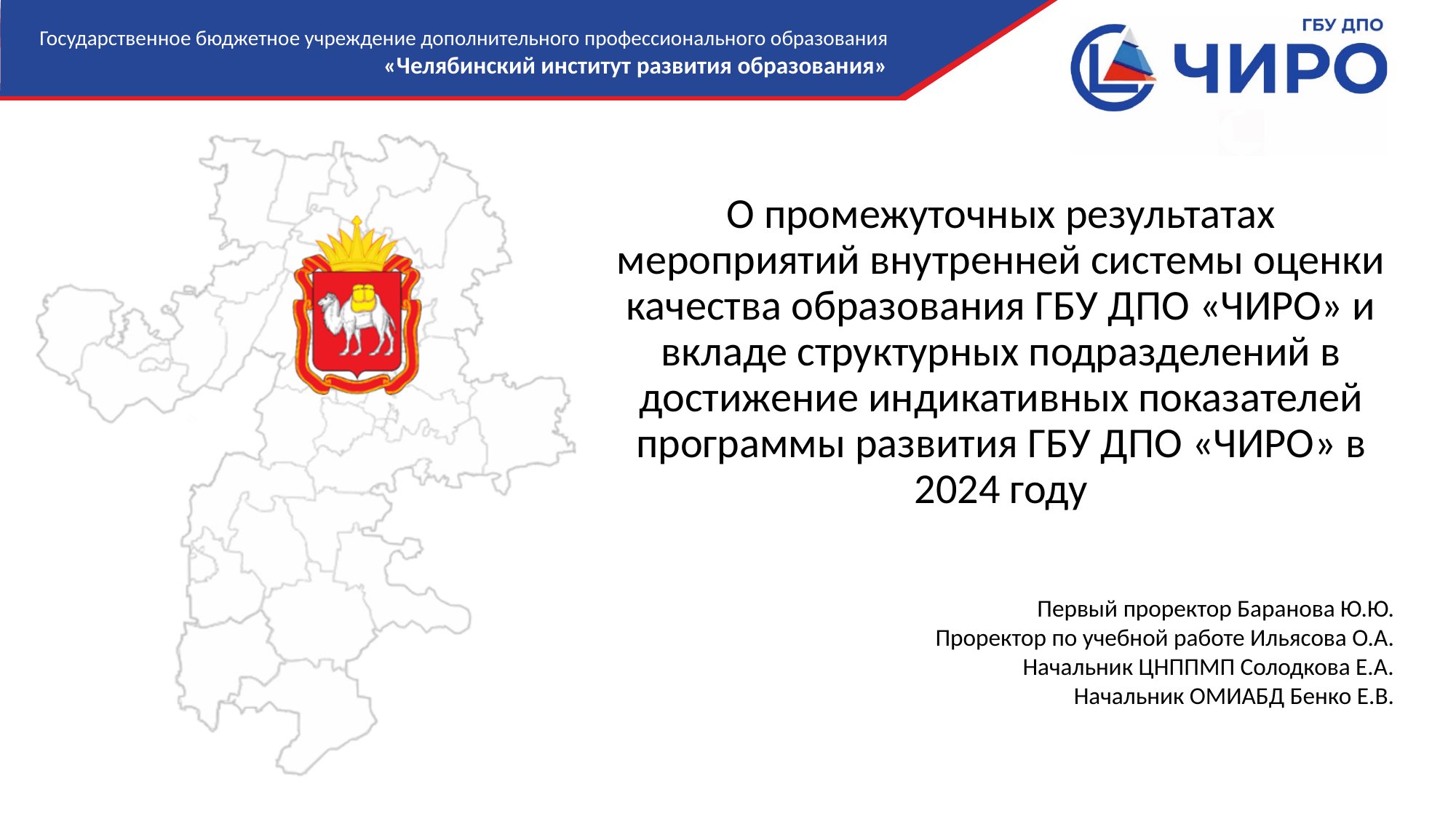

# О промежуточных результатах мероприятий внутренней системы оценки качества образования ГБУ ДПО «ЧИРО» и вкладе структурных подразделений в достижение индикативных показателей программы развития ГБУ ДПО «ЧИРО» в 2024 году

Первый проректор Баранова Ю.Ю.
Проректор по учебной работе Ильясова О.А.
Начальник ЦНППМП Солодкова Е.А.
Начальник ОМИАБД Бенко Е.В.